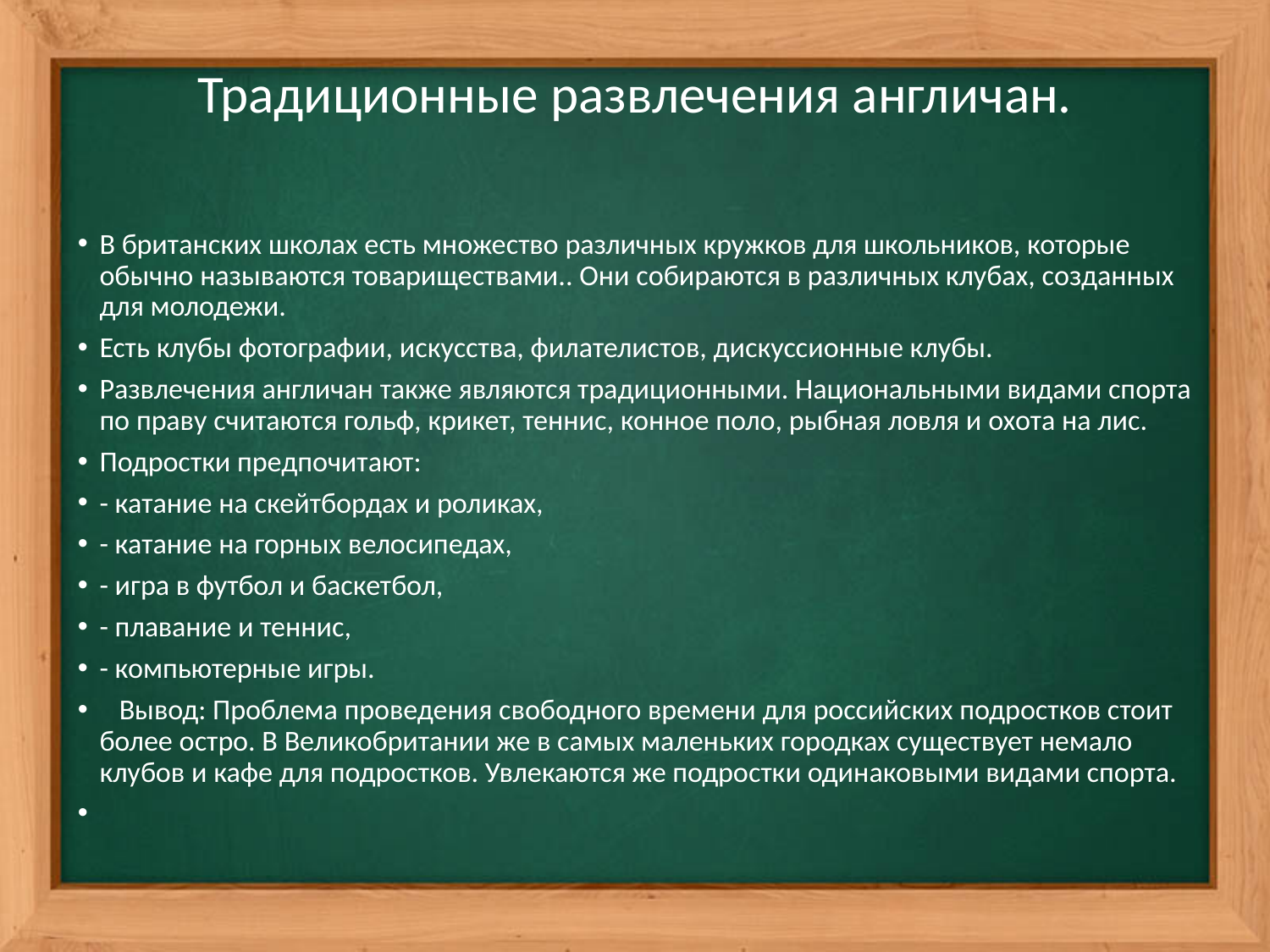

# Традиционные развлечения англичан.
В британских школах есть множество различных кружков для школьников, которые обычно называются товариществами.. Они собираются в различных клубах, созданных для молодежи.
Есть клубы фотографии, искусства, филателистов, дискуссионные клубы.
Развлечения англичан также являются традиционными. Национальными видами спорта по праву считаются гольф, крикет, теннис, конное поло, рыбная ловля и охота на лис.
Подростки предпочитают:
- катание на скейтбордах и роликах,
- катание на горных велосипедах,
- игра в футбол и баскетбол,
- плавание и теннис,
- компьютерные игры.
   Вывод: Проблема проведения свободного времени для российских подростков стоит более остро. В Великобритании же в самых маленьких городках существует немало клубов и кафе для подростков. Увлекаются же подростки одинаковыми видами спорта.